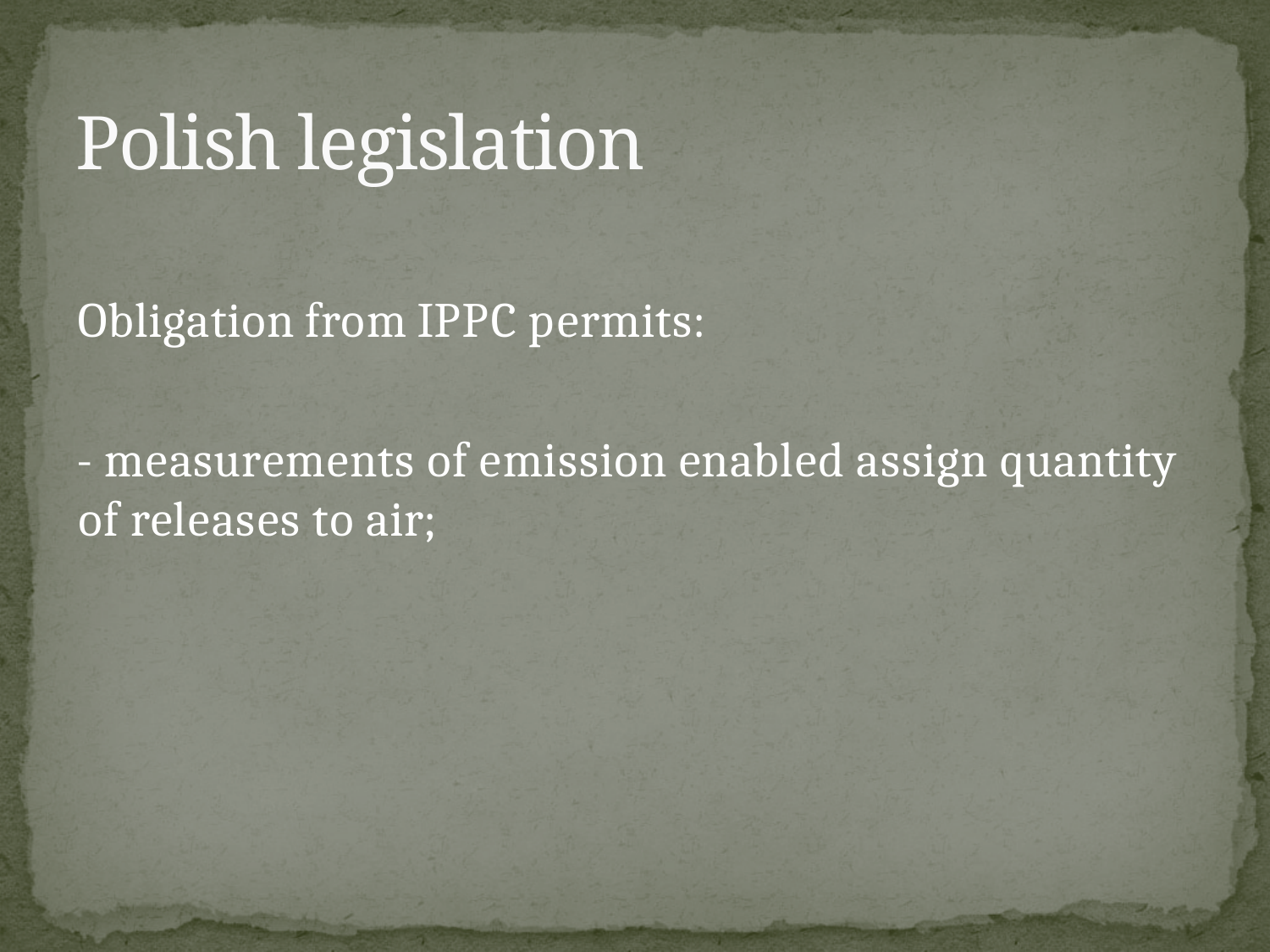

# Polish legislation

Obligation from IPPC permits:

- measurements of emission enabled assign quantity of releases to air;